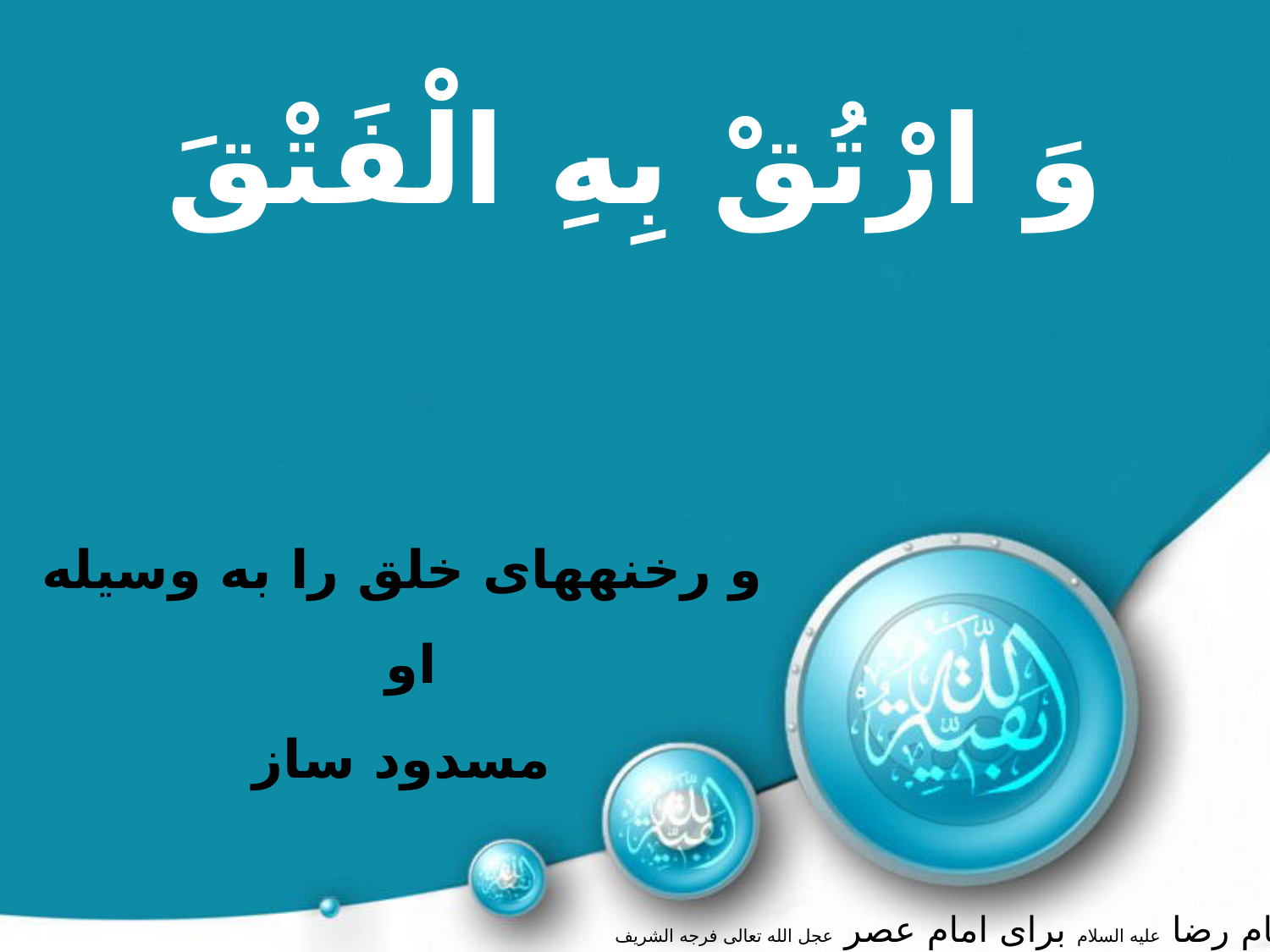

وَ ارْتُقْ بِهِ الْفَتْقَ
و رخنه‏هاى خلق را به وسیله او
مسدود ساز